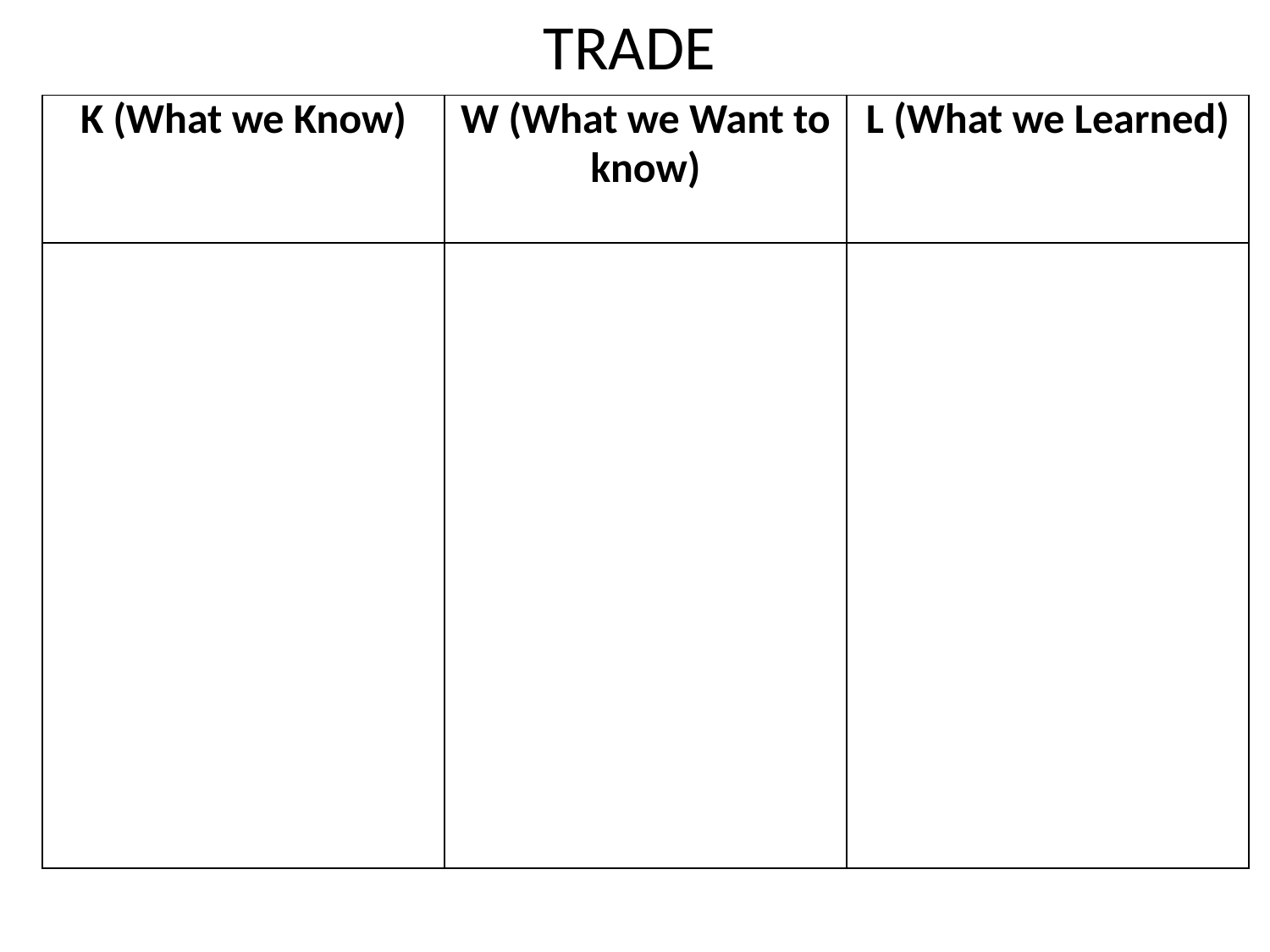

TRADE
| K (What we Know) | W (What we Want to know) | L (What we Learned) |
| --- | --- | --- |
|  |  |  |